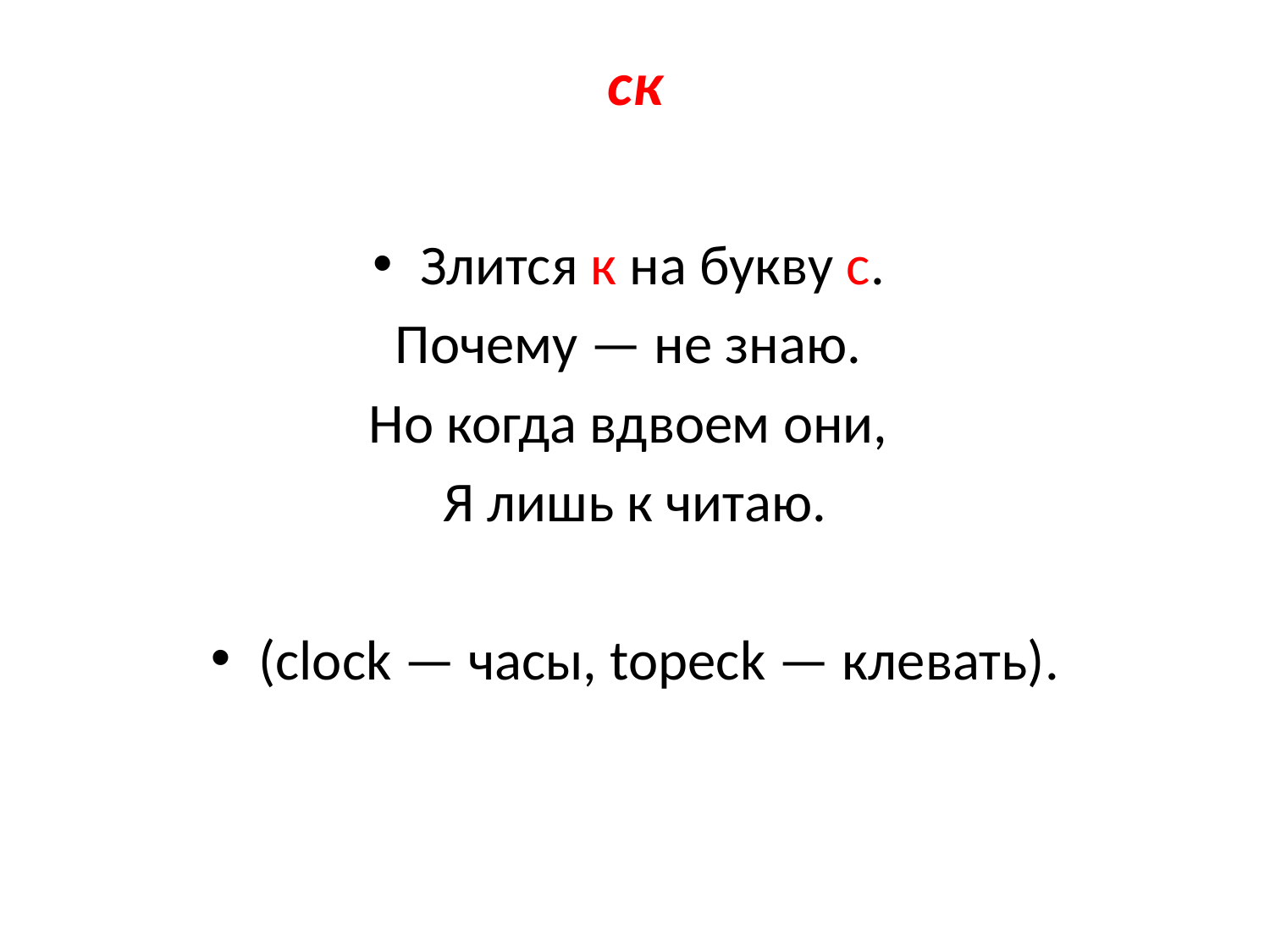

# ск
Злится к на букву с.
Почему — не знаю.
Но когда вдвоем они,
Я лишь к читаю.

(clock — часы, topeck — клевать).